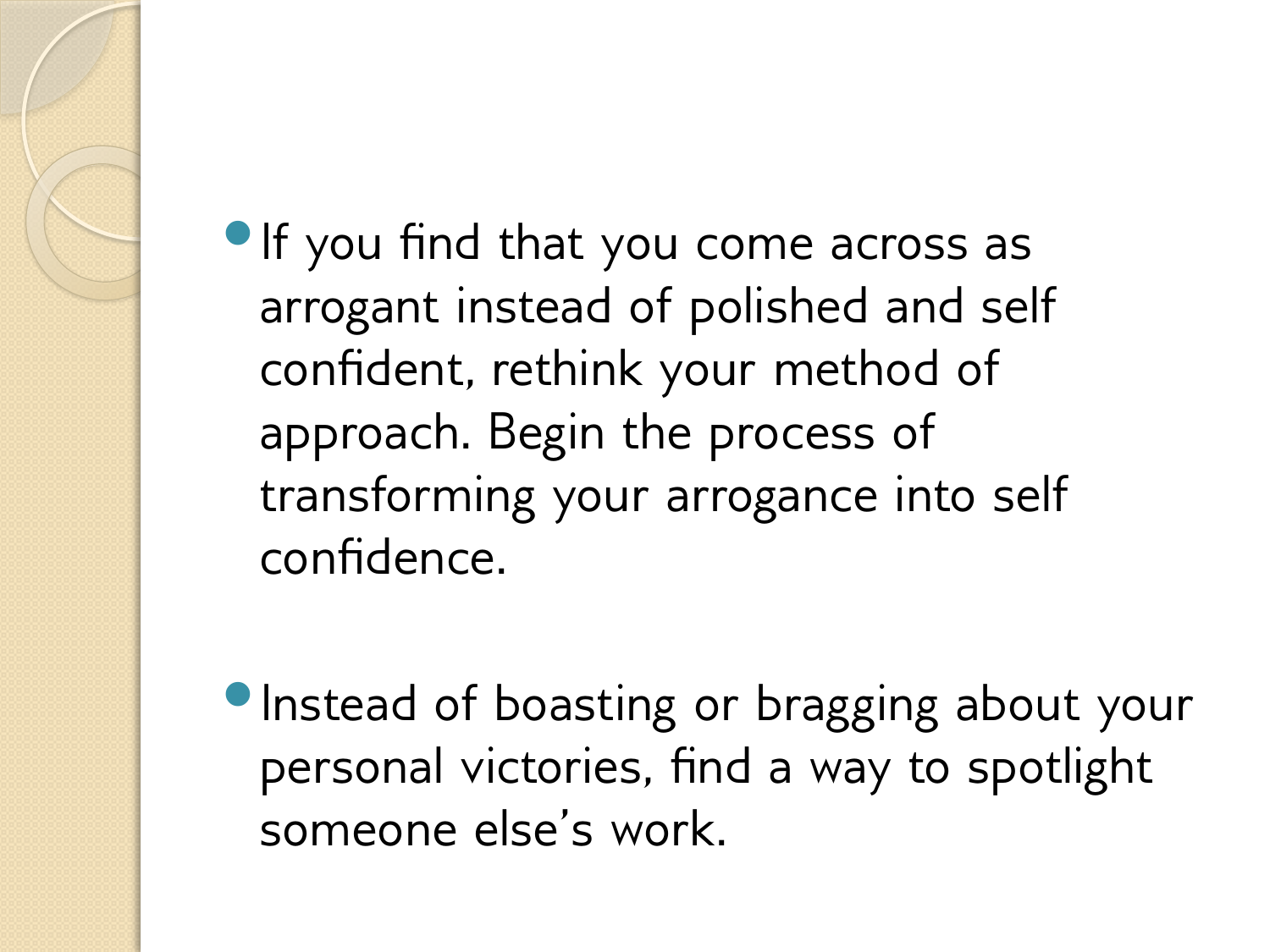

#
If you find that you come across as arrogant instead of polished and self confident, rethink your method of approach. Begin the process of transforming your arrogance into self confidence.

Instead of boasting or bragging about your personal victories, find a way to spotlight someone else’s work.